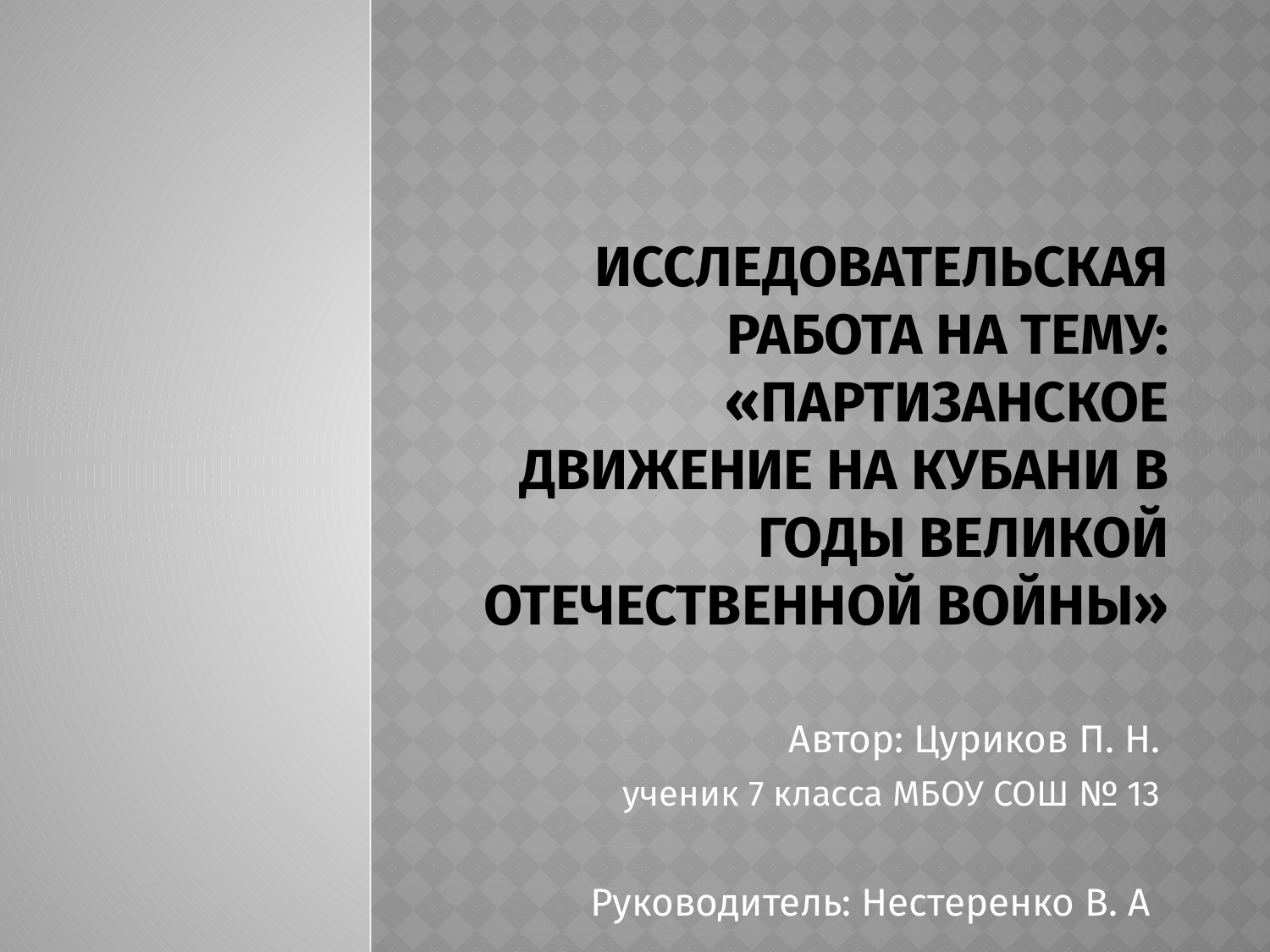

# Исследовательская работа на тему: «Партизанское движение на Кубани в годы Великой Отечественной войны»
Автор: Цуриков П. Н.
ученик 7 класса МБОУ СОШ № 13

Руководитель: Нестеренко В. А